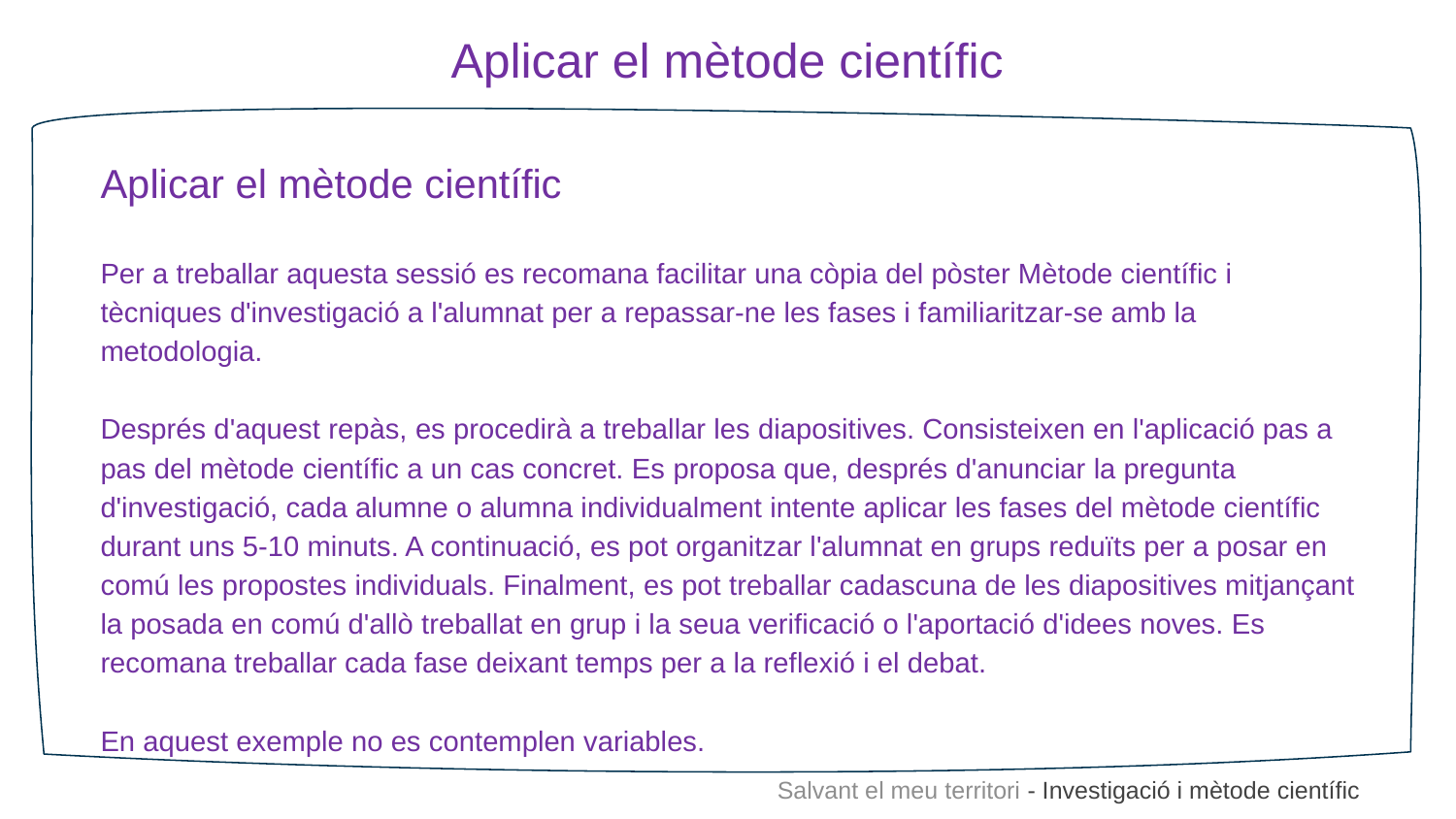

Aplicar el mètode científic

Aplicar el mètode científic

Per a treballar aquesta sessió es recomana facilitar una còpia del pòster Mètode científic i tècniques d'investigació a l'alumnat per a repassar-ne les fases i familiaritzar-se amb la metodologia.

Després d'aquest repàs, es procedirà a treballar les diapositives. Consisteixen en l'aplicació pas a pas del mètode científic a un cas concret. Es proposa que, després d'anunciar la pregunta d'investigació, cada alumne o alumna individualment intente aplicar les fases del mètode científic durant uns 5-10 minuts. A continuació, es pot organitzar l'alumnat en grups reduïts per a posar en comú les propostes individuals. Finalment, es pot treballar cadascuna de les diapositives mitjançant la posada en comú d'allò treballat en grup i la seua verificació o l'aportació d'idees noves. Es recomana treballar cada fase deixant temps per a la reflexió i el debat.

En aquest exemple no es contemplen variables.
Salvant el meu territori - Investigació i mètode científic